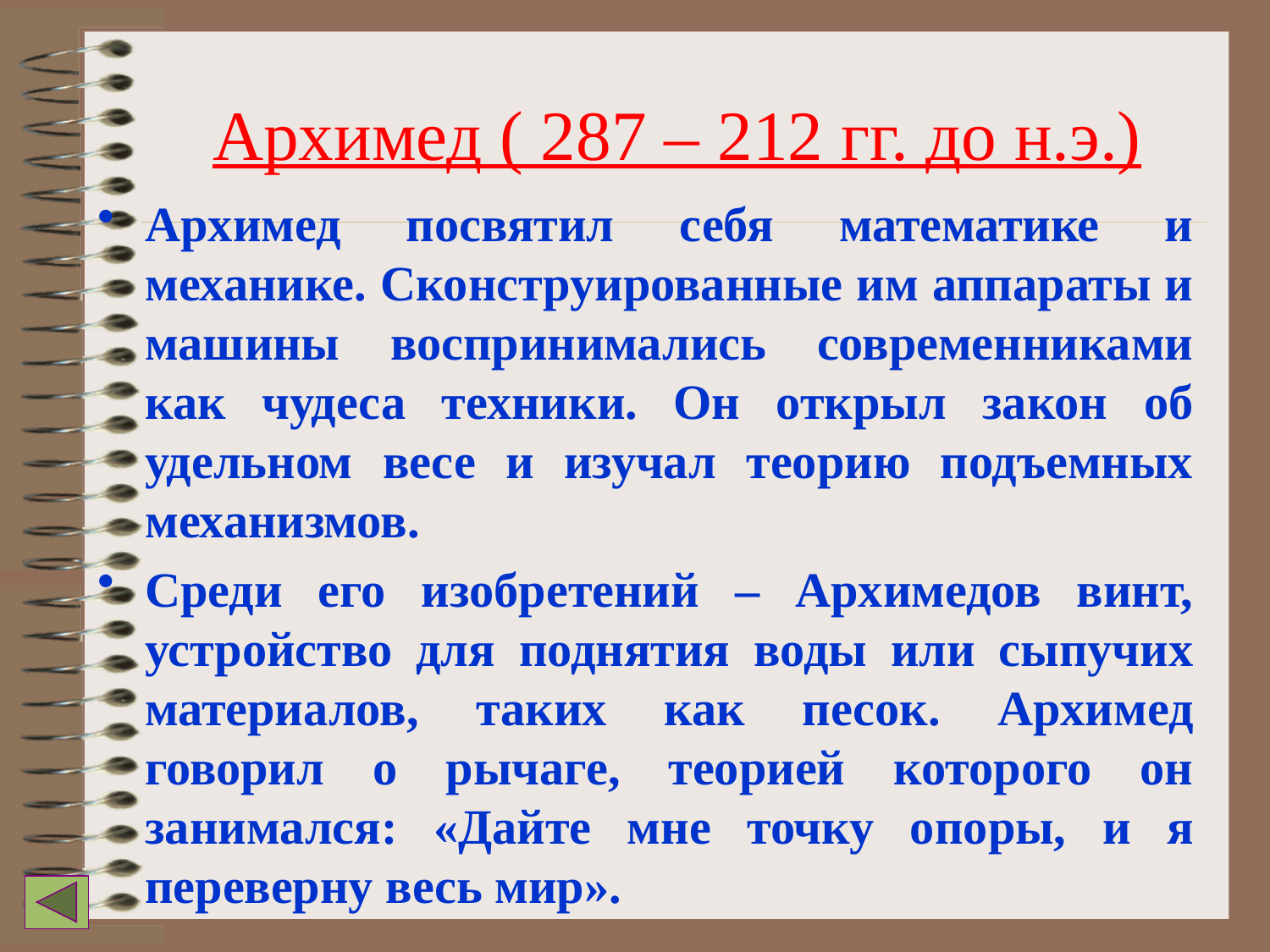

Архимед ( 287 – 212 гг. до н.э.)
Архимед посвятил себя математике и механике. Сконструированные им аппараты и машины воспринимались современниками как чудеса техники. Он открыл закон об удельном весе и изучал теорию подъемных механизмов.
Среди его изобретений – Архимедов винт, устройство для поднятия воды или сыпучих материалов, таких как песок. Архимед говорил о рычаге, теорией которого он занимался: «Дайте мне точку опоры, и я переверну весь мир».